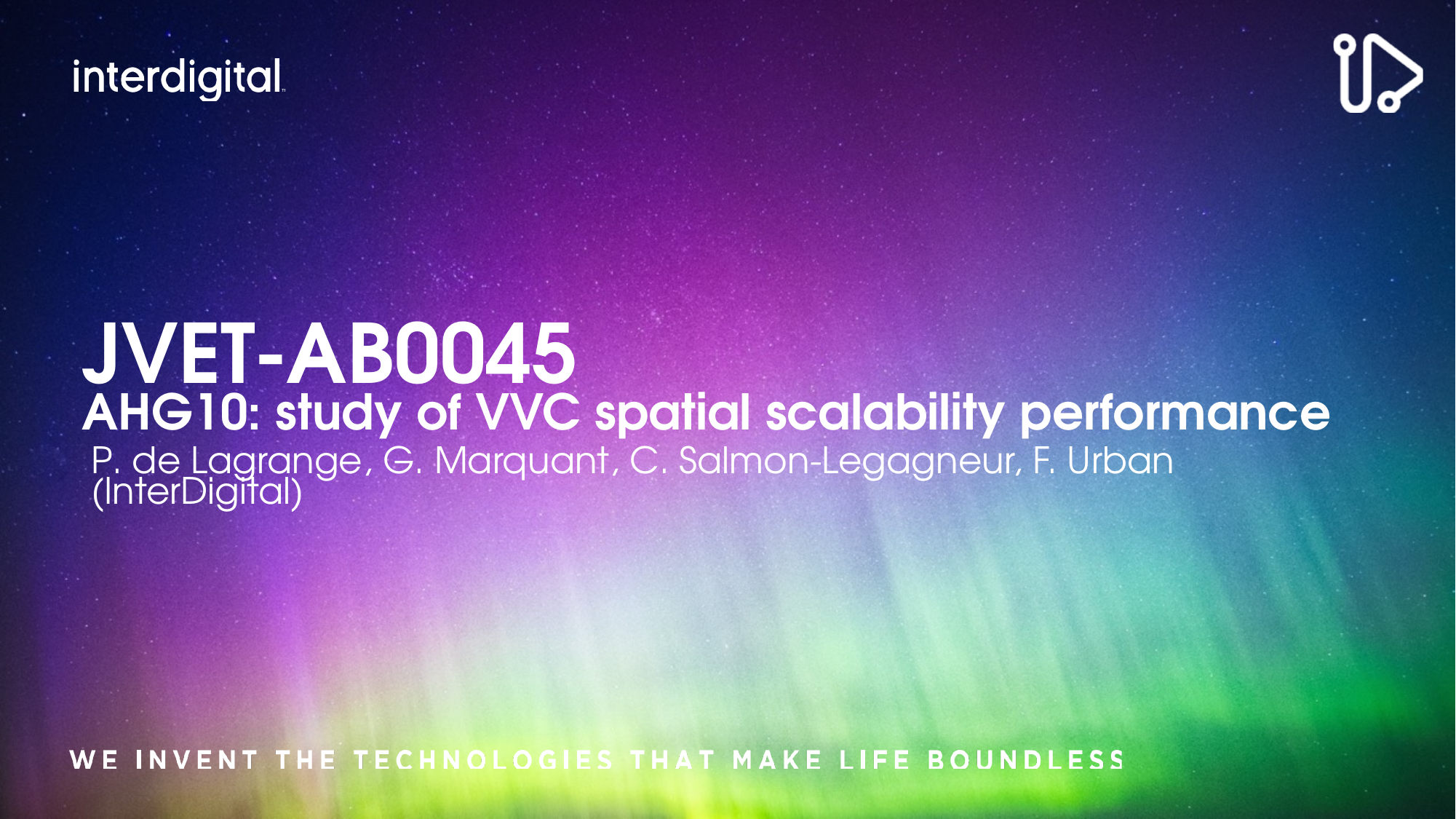

# JVET-AB0045 AHG10: study of VVC spatial scalability performance
P. de Lagrange, G. Marquant, C. Salmon-Legagneur, F. Urban (InterDigital)